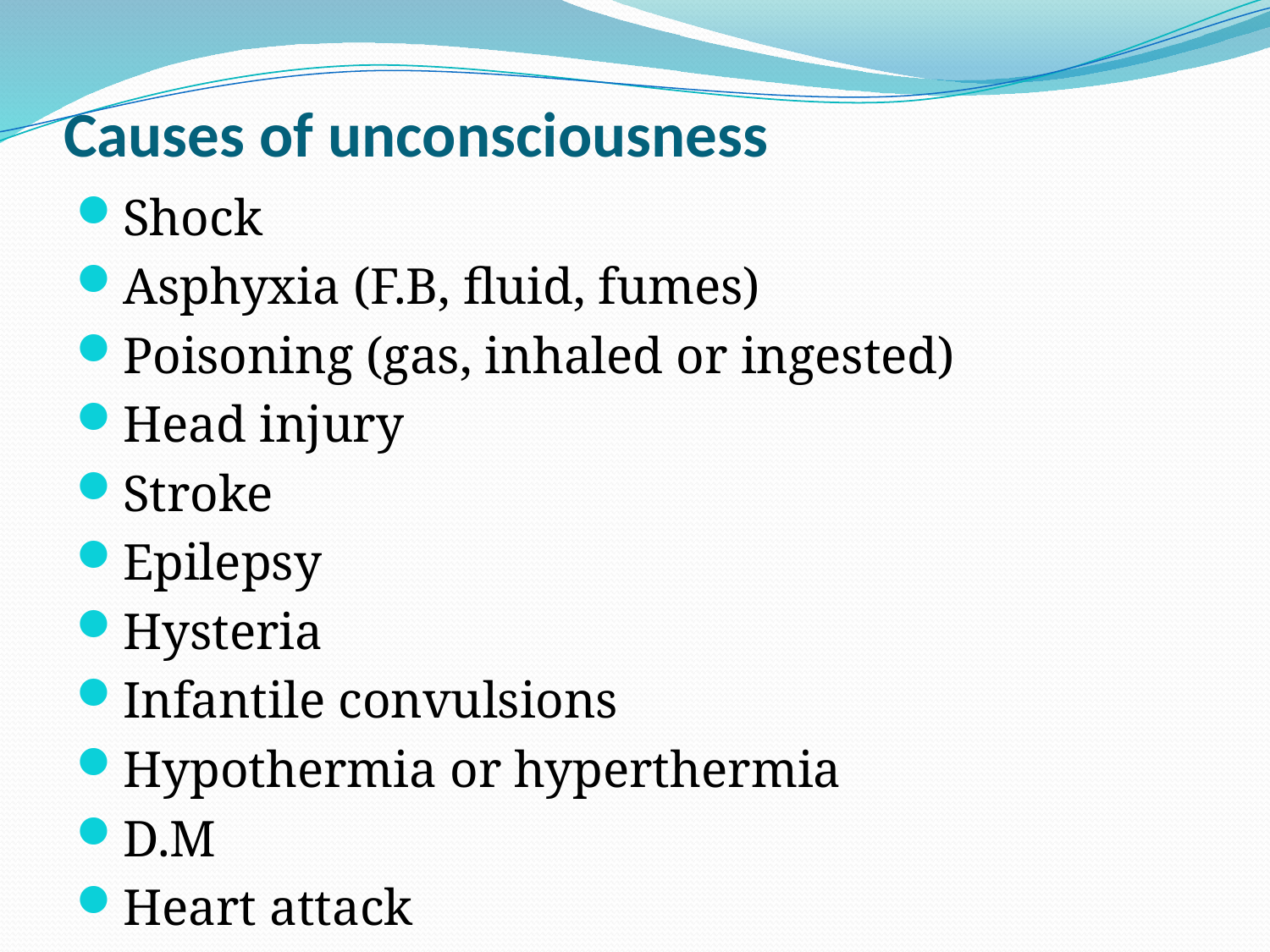

# Causes of unconsciousness
Shock
Asphyxia (F.B, fluid, fumes)
Poisoning (gas, inhaled or ingested)
Head injury
Stroke
Epilepsy
Hysteria
Infantile convulsions
Hypothermia or hyperthermia
D.M
Heart attack